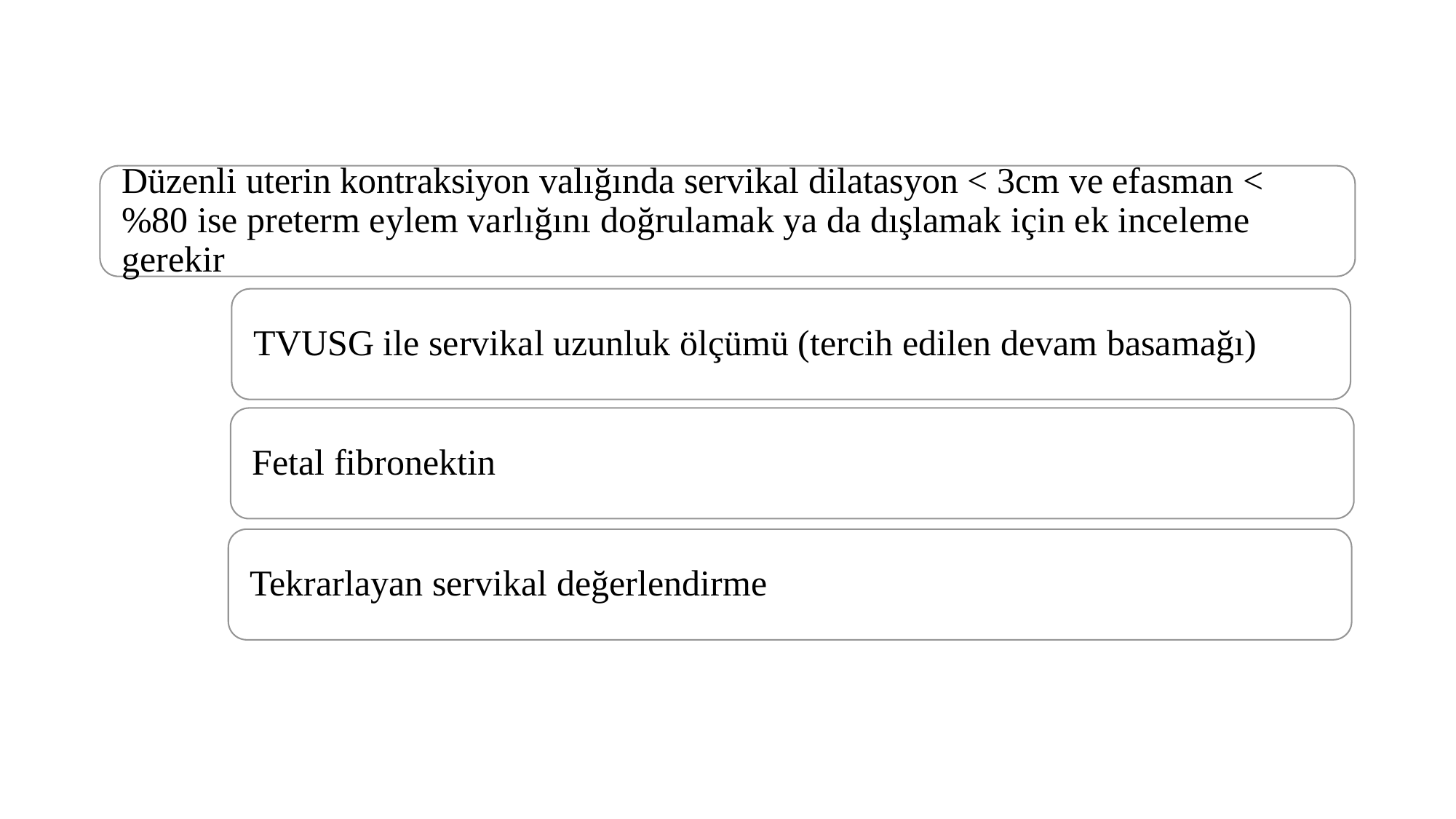

Düzenli uterin kontraksiyon valığında servikal dilatasyon < 3cm ve efasman < %80 ise preterm eylem varlığını doğrulamak ya da dışlamak için ek inceleme gerekir
TVUSG ile servikal uzunluk ölçümü (tercih edilen devam basamağı)
Fetal fibronektin
Tekrarlayan servikal değerlendirme